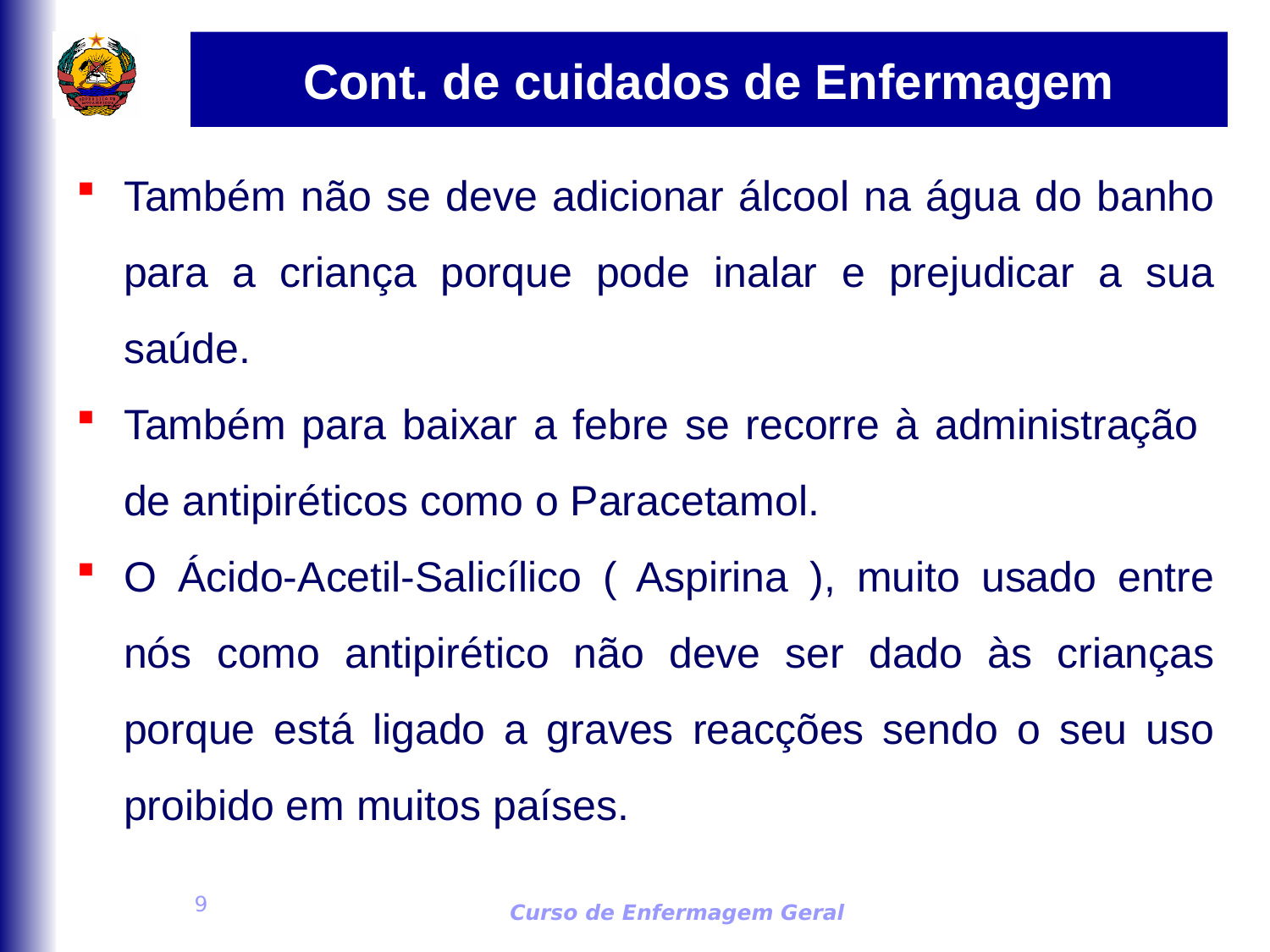

# Cont. de cuidados de Enfermagem
Também não se deve adicionar álcool na água do banho para a criança porque pode inalar e prejudicar a sua saúde.
Também para baixar a febre se recorre à administração  de antipiréticos como o Paracetamol.
O Ácido-Acetil-Salicílico ( Aspirina ), muito usado entre nós como antipirético não deve ser dado às crianças porque está ligado a graves reacções sendo o seu uso proibido em muitos países.
9
Curso de Enfermagem Geral